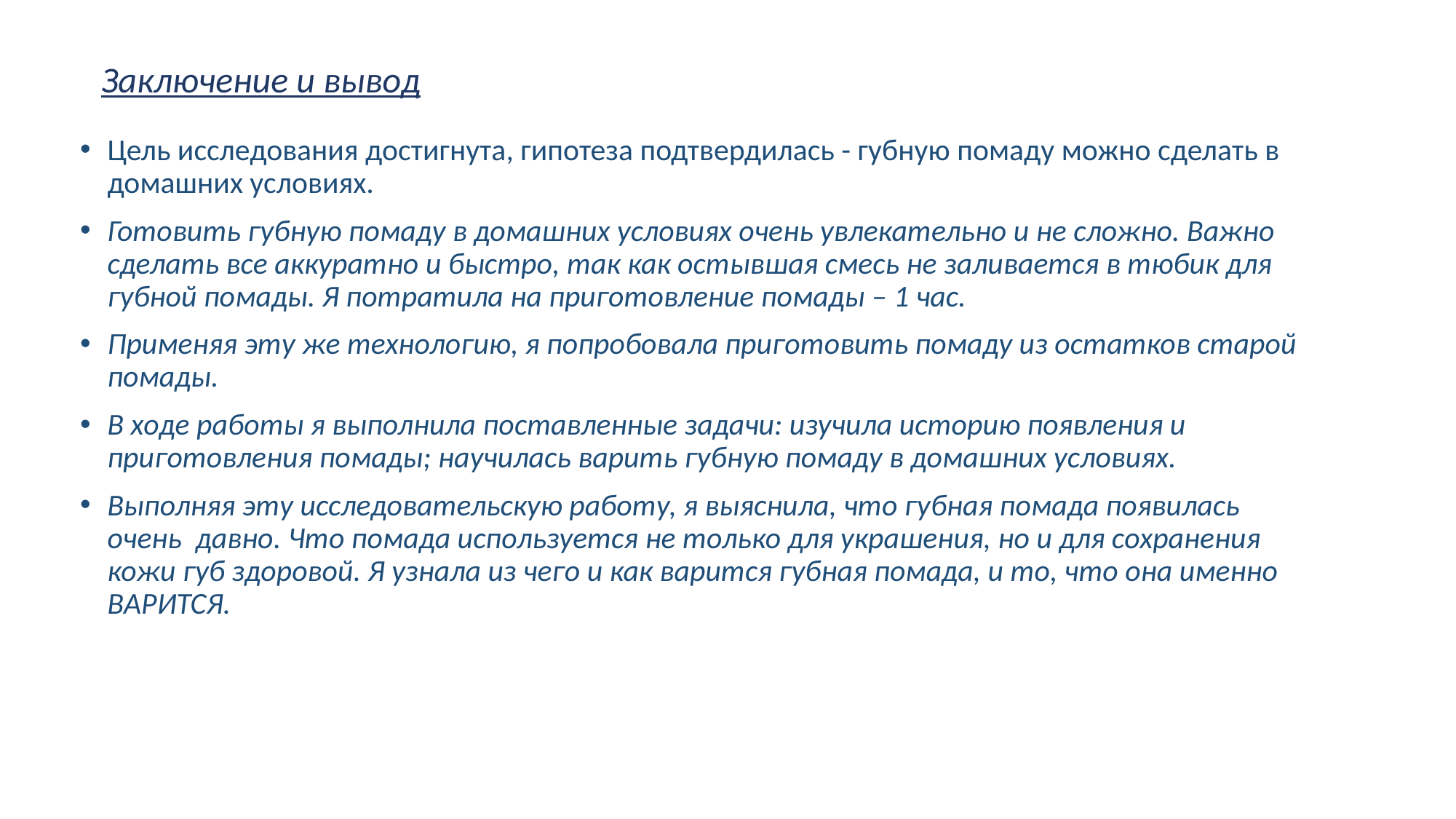

Заключение и вывод
Цель исследования достигнута, гипотеза подтвердилась - губную помаду можно сделать в домашних условиях.
Готовить губную помаду в домашних условиях очень увлекательно и не сложно. Важно сделать все аккуратно и быстро, так как остывшая смесь не заливается в тюбик для губной помады. Я потратила на приготовление помады – 1 час.
Применяя эту же технологию, я попробовала приготовить помаду из остатков старой помады.
В ходе работы я выполнила поставленные задачи: изучила историю появления и приготовления помады; научилась варить губную помаду в домашних условиях.
Выполняя эту исследовательскую работу, я выяснила, что губная помада появилась очень  давно. Что помада используется не только для украшения, но и для сохранения кожи губ здоровой. Я узнала из чего и как варится губная помада, и то, что она именно ВАРИТСЯ.